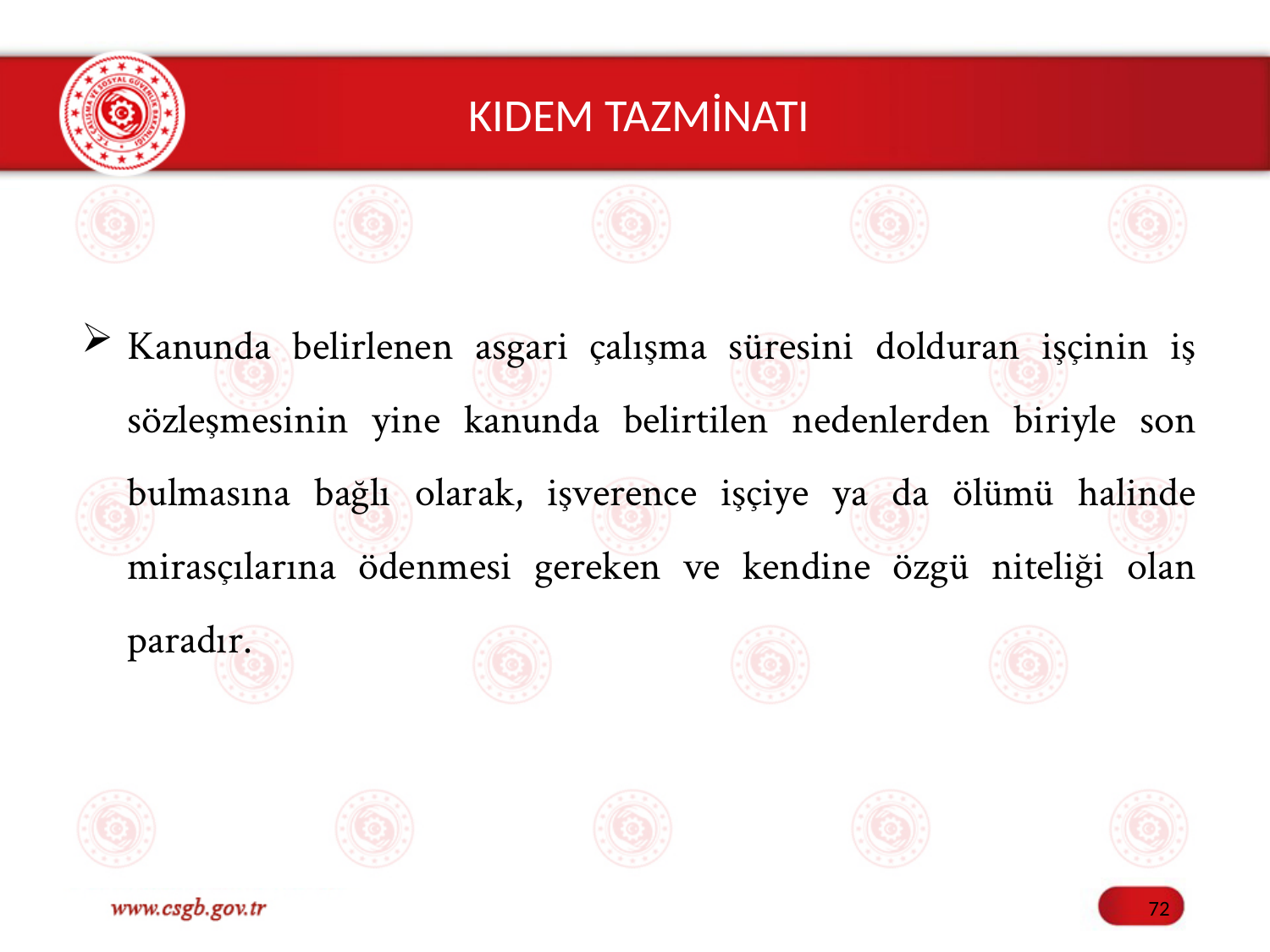

KIDEM TAZMİNATI

Kanunda belirlenen asgari çalışma süresini dolduran işçinin iş sözleşmesinin yine kanunda belirtilen nedenlerden biriyle son bulmasına bağlı olarak, işverence işçiye ya da ölümü halinde mirasçılarına ödenmesi gereken ve kendine özgü niteliği olan paradır.

72